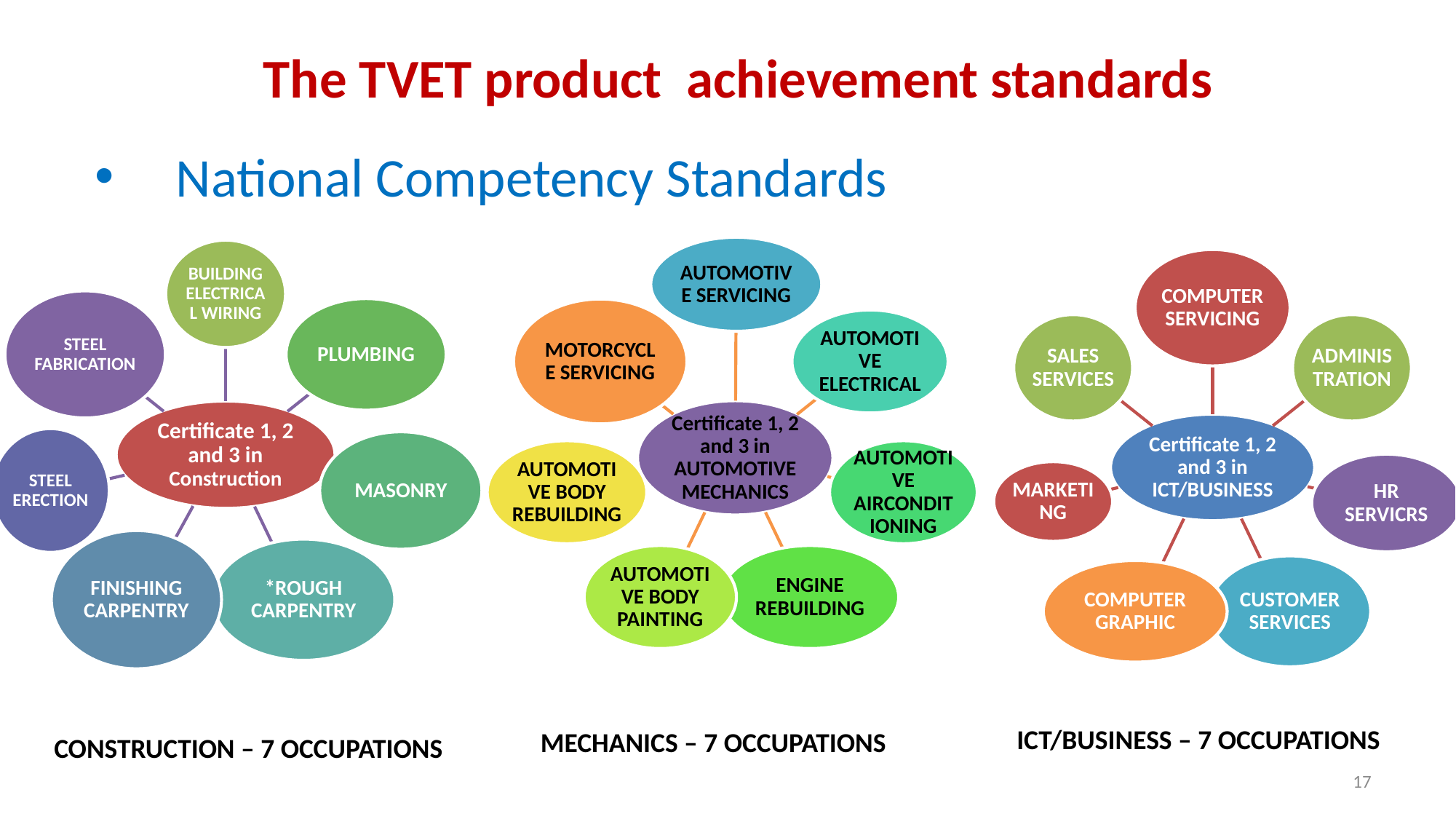

The TVET product  achievement standards

Certificate 1, 2 and 3 in ICT/BUSINESS

COMPUTER SERVICING

ADMINISTRATION

HR SERVICRS

CUSTOMER SERVICES

COMPUTER GRAPHIC

MARKETING

SALES SERVICES
Certificate 1, 2 and 3 in AUTOMOTIVE MECHANICS

AUTOMOTIVE SERVICING

AUTOMOTIVE ELECTRICAL

AUTOMOTIVE AIRCONDITIONING

ENGINE REBUILDING

AUTOMOTIVE BODY PAINTING

AUTOMOTIVE BODY REBUILDING

MOTORCYCLE SERVICING
Certificate 1, 2 and 3 in Construction

BUILDING ELECTRICAL WIRING

PLUMBING

MASONRY

*ROUGH CARPENTRY

FINISHING CARPENTRY

STEEL ERECTION

STEEL FABRICATION
ICT/BUSINESS – 7 OCCUPATIONS
MECHANICS – 7 OCCUPATIONS
CONSTRUCTION – 7 OCCUPATIONS
	National Competency Standards
17